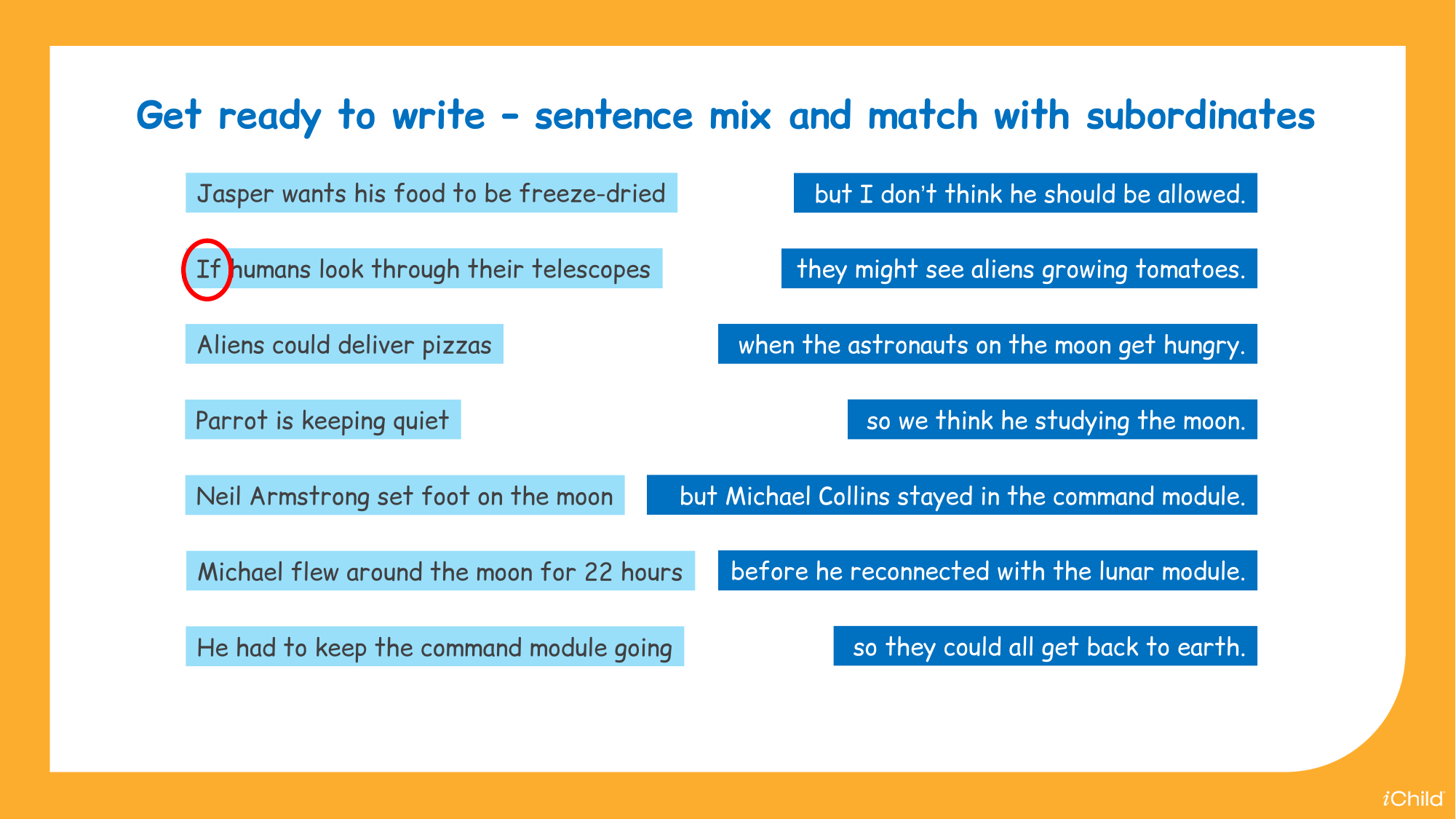

Get ready to write – sentence mix and match with subordinates
Jasper wants his food to be freeze-dried
but I don’t think he should be allowed.

If humans look through their telescopes
they might see aliens growing tomatoes.
when the astronauts on the moon get hungry.
Aliens could deliver pizzas
so we think he studying the moon.
Parrot is keeping quiet
but Michael Collins stayed in the command module.
Neil Armstrong set foot on the moon
before he reconnected with the lunar module.
Michael flew around the moon for 22 hours
so they could all get back to earth.
He had to keep the command module going